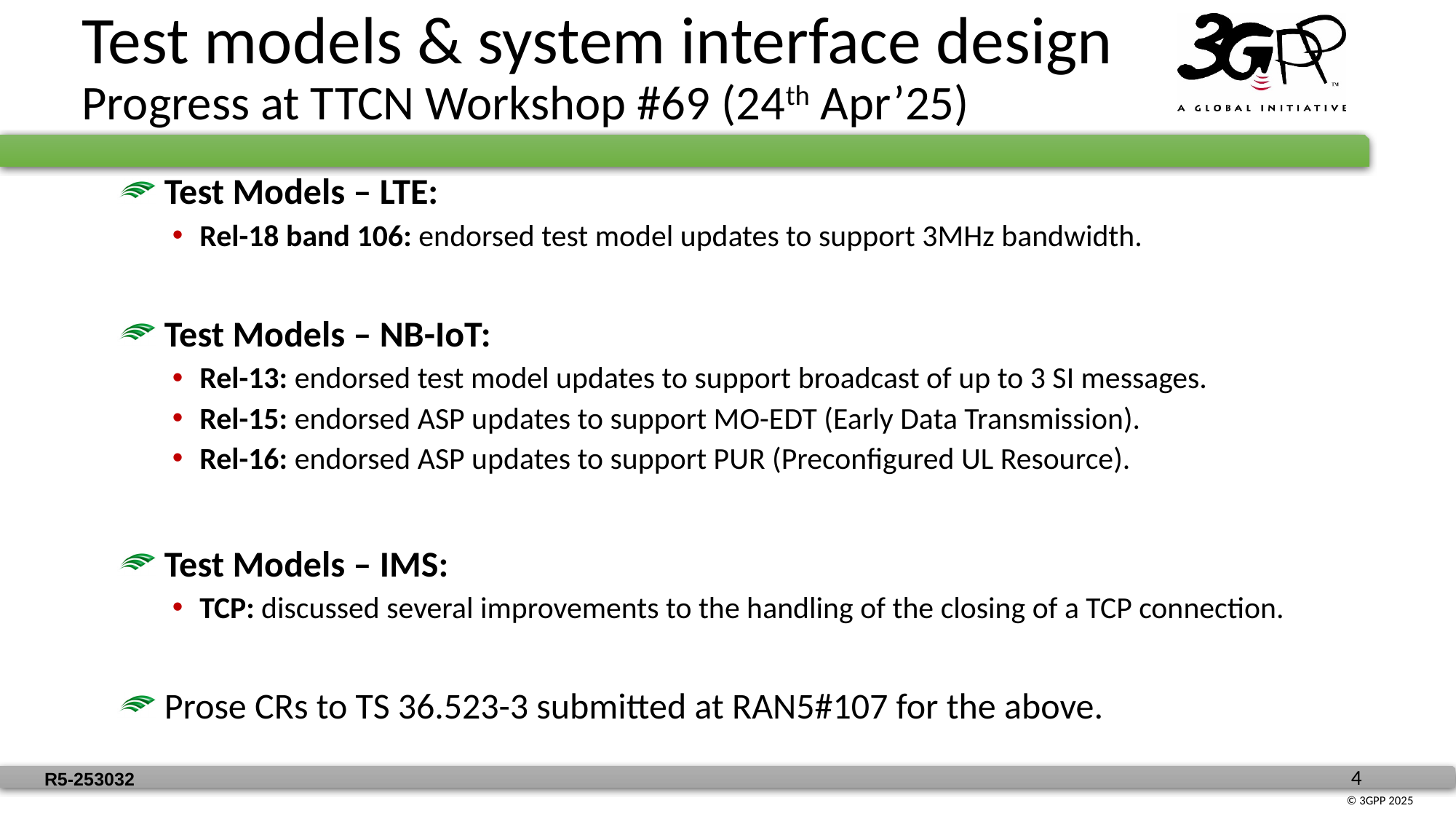

Test models & system interface design
Progress at TTCN Workshop #69 (24th Apr’25)
 Test Models – LTE:
Rel-18 band 106: endorsed test model updates to support 3MHz bandwidth.

 Test Models – NB-IoT:
Rel-13: endorsed test model updates to support broadcast of up to 3 SI messages.
Rel-15: endorsed ASP updates to support MO-EDT (Early Data Transmission).
Rel-16: endorsed ASP updates to support PUR (Preconfigured UL Resource).

 Test Models – IMS:
TCP: discussed several improvements to the handling of the closing of a TCP connection.

 Prose CRs to TS 36.523-3 submitted at RAN5#107 for the above.